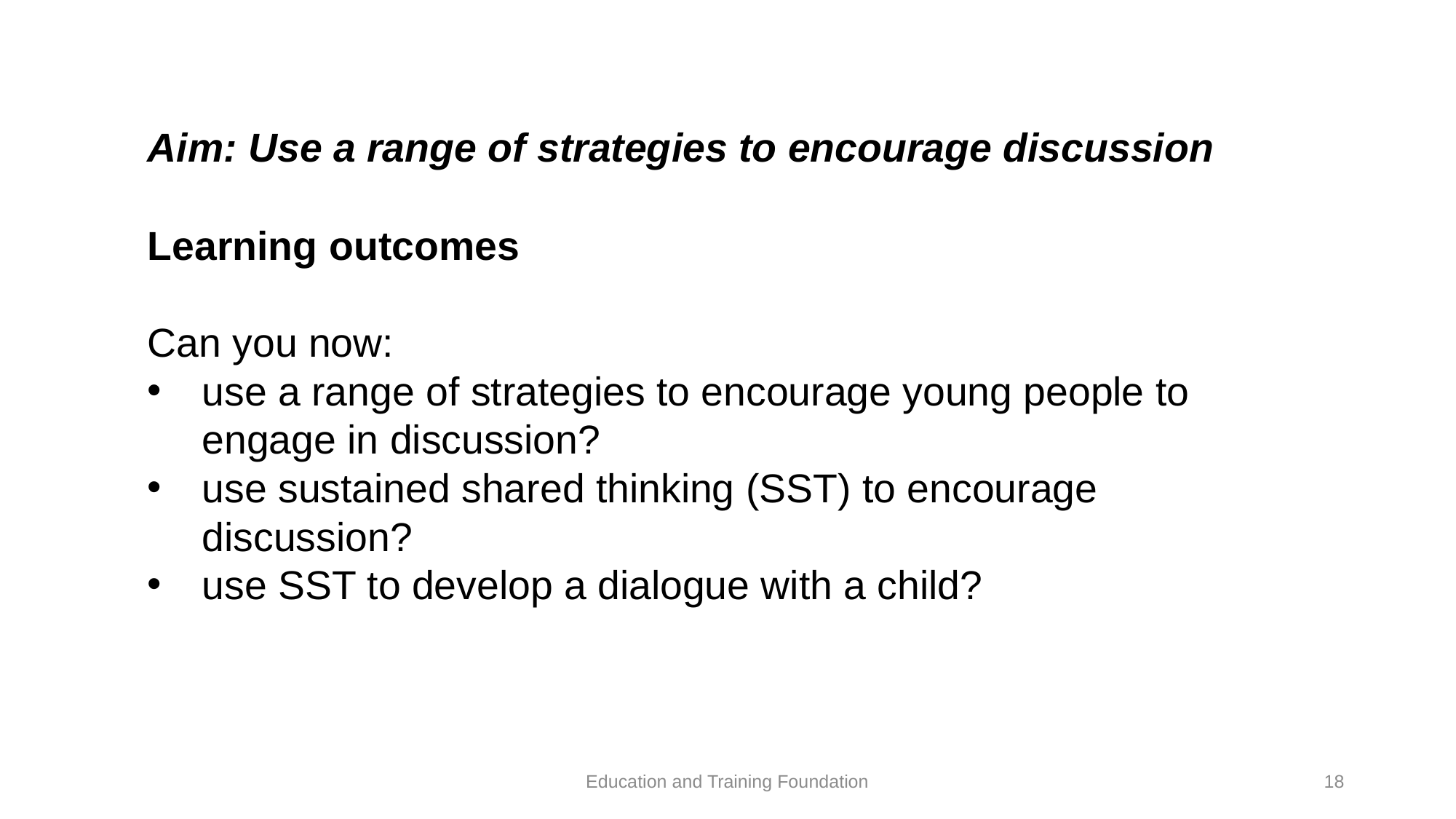

Aim: Use a range of strategies to encourage discussion
Learning outcomes

Can you now:
use a range of strategies to encourage young people to engage in discussion?
use sustained shared thinking (SST) to encourage discussion?
use SST to develop a dialogue with a child?
Education and Training Foundation
18